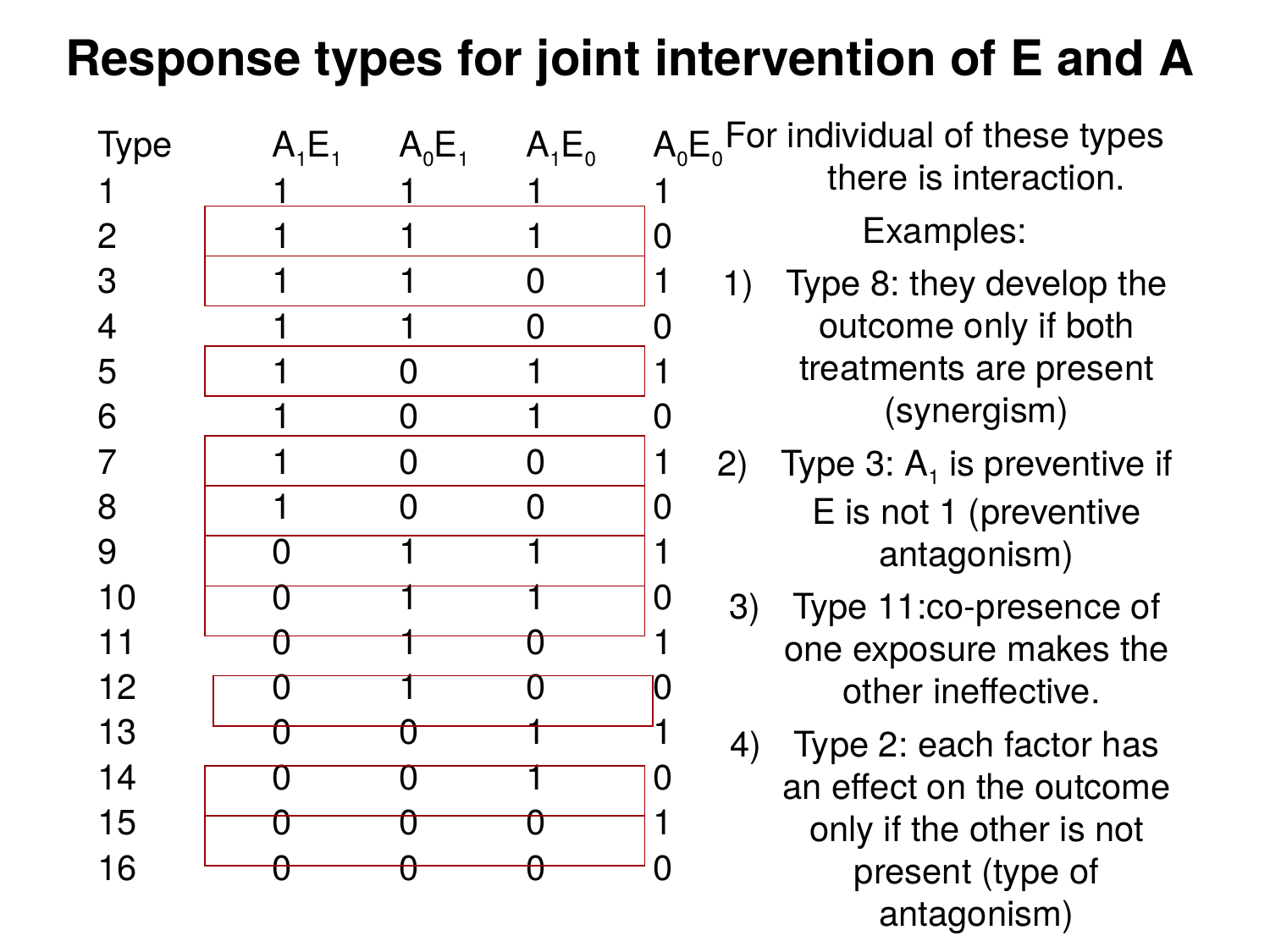

# Response types for joint intervention of E and A
For individual of these types there is interaction.
Examples:
Type 8: they develop the outcome only if both treatments are present (synergism)
Type 3: A1 is preventive if E is not 1 (preventive antagonism)
Type 11:co-presence of one exposure makes the other ineffective.
Type 2: each factor has an effect on the outcome only if the other is not present (type of antagonism)
Type 	A1E1	A0E1	A1E0	A0E0
1		1	1	1	1
2		1	1	1	0
3		1	1	0	1
4		1	1	0	0
5		1	0	1	1
6		1	0	1	0
7		1	0	0	1
8		1	0	0	0
9		0	1	1	1
10		0	1	1	0
11		0	1	0	1
12		0	1	0	0
13		0	0	1	1
14		0	0	1	0
15		0	0	0	1
16		0	0	0	0